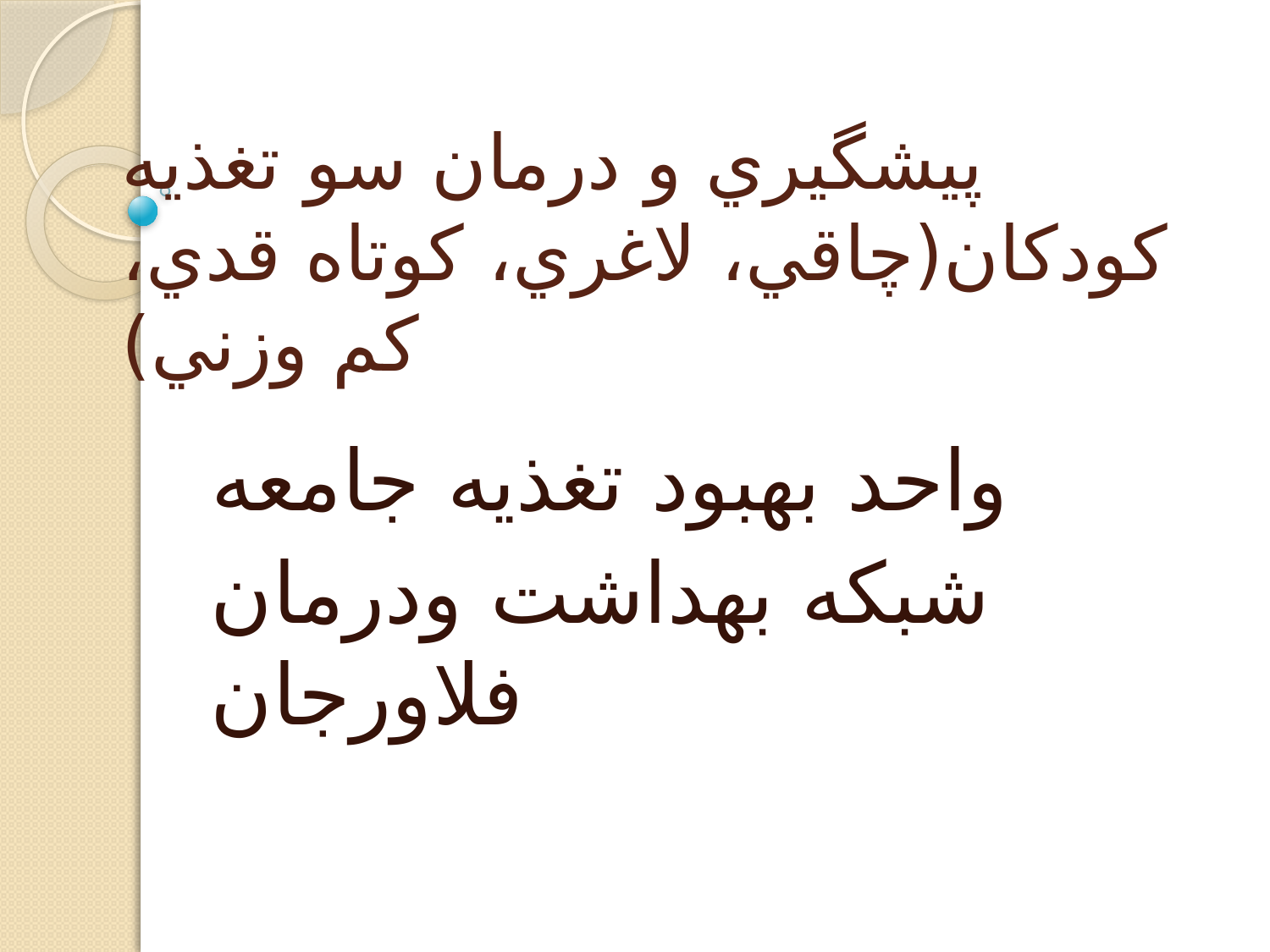

# پيشگيري و درمان سو تغذيه كودکان(چاقي، لاغري، کوتاه قدي، کم وزني)
واحد بهبود تغذيه جامعه
شبكه بهداشت ودرمان فلاورجان